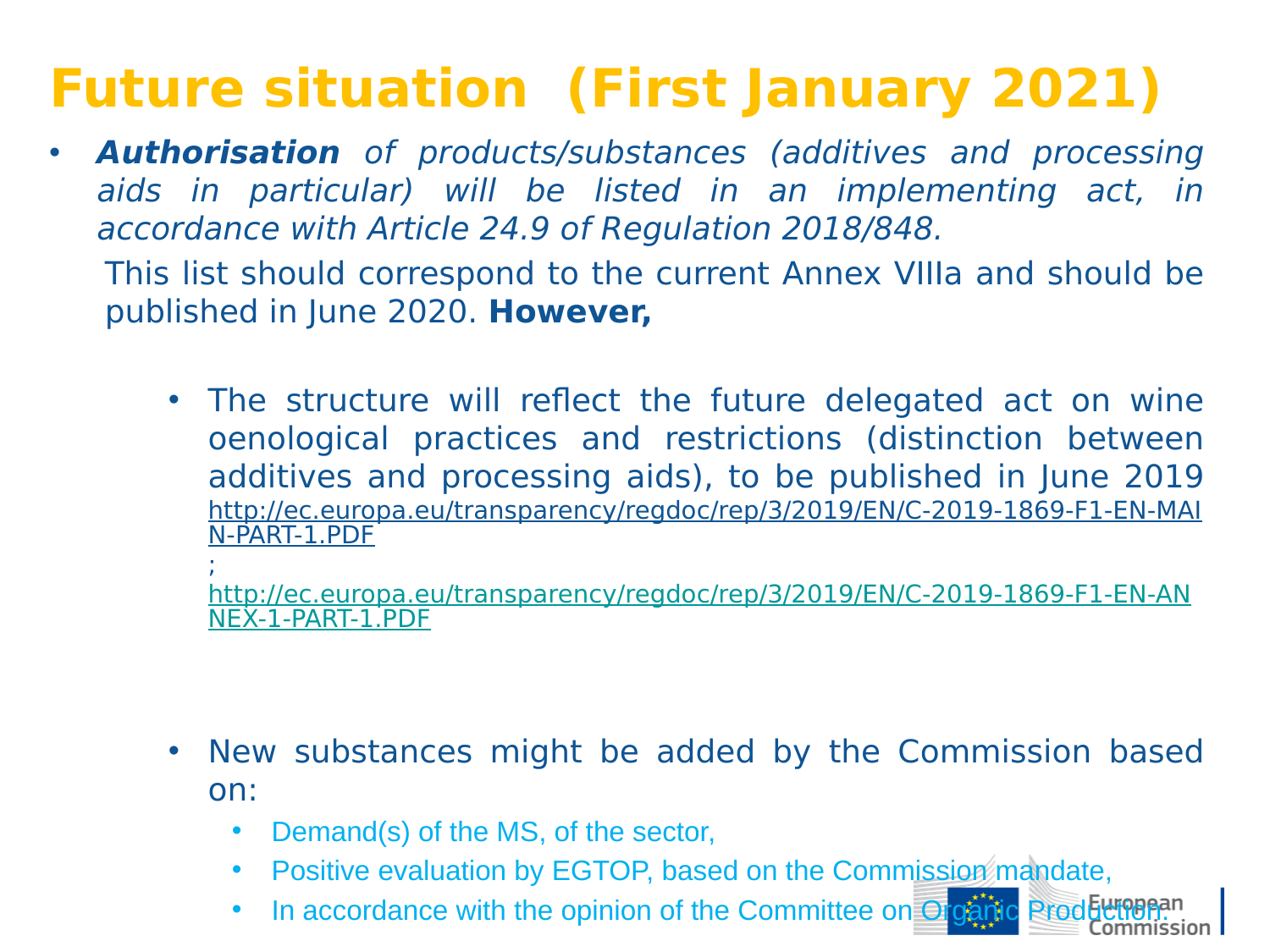

# Future situation  (First January 2021)
Authorisation of products/substances (additives and processing aids in particular) will be listed in an implementing act, in accordance with Article 24.9 of Regulation 2018/848.
This list should correspond to the current Annex VIIIa and should be published in June 2020. However,

The structure will reflect the future delegated act on wine oenological practices and restrictions (distinction between additives and processing aids), to be published in June 2019 http://ec.europa.eu/transparency/regdoc/rep/3/2019/EN/C-2019-1869-F1-EN-MAIN-PART-1.PDF; http://ec.europa.eu/transparency/regdoc/rep/3/2019/EN/C-2019-1869-F1-EN-ANNEX-1-PART-1.PDF

New substances might be added by the Commission based on:
Demand(s) of the MS, of the sector,
Positive evaluation by EGTOP, based on the Commission mandate,
In accordance with the opinion of the Committee on Organic Production.